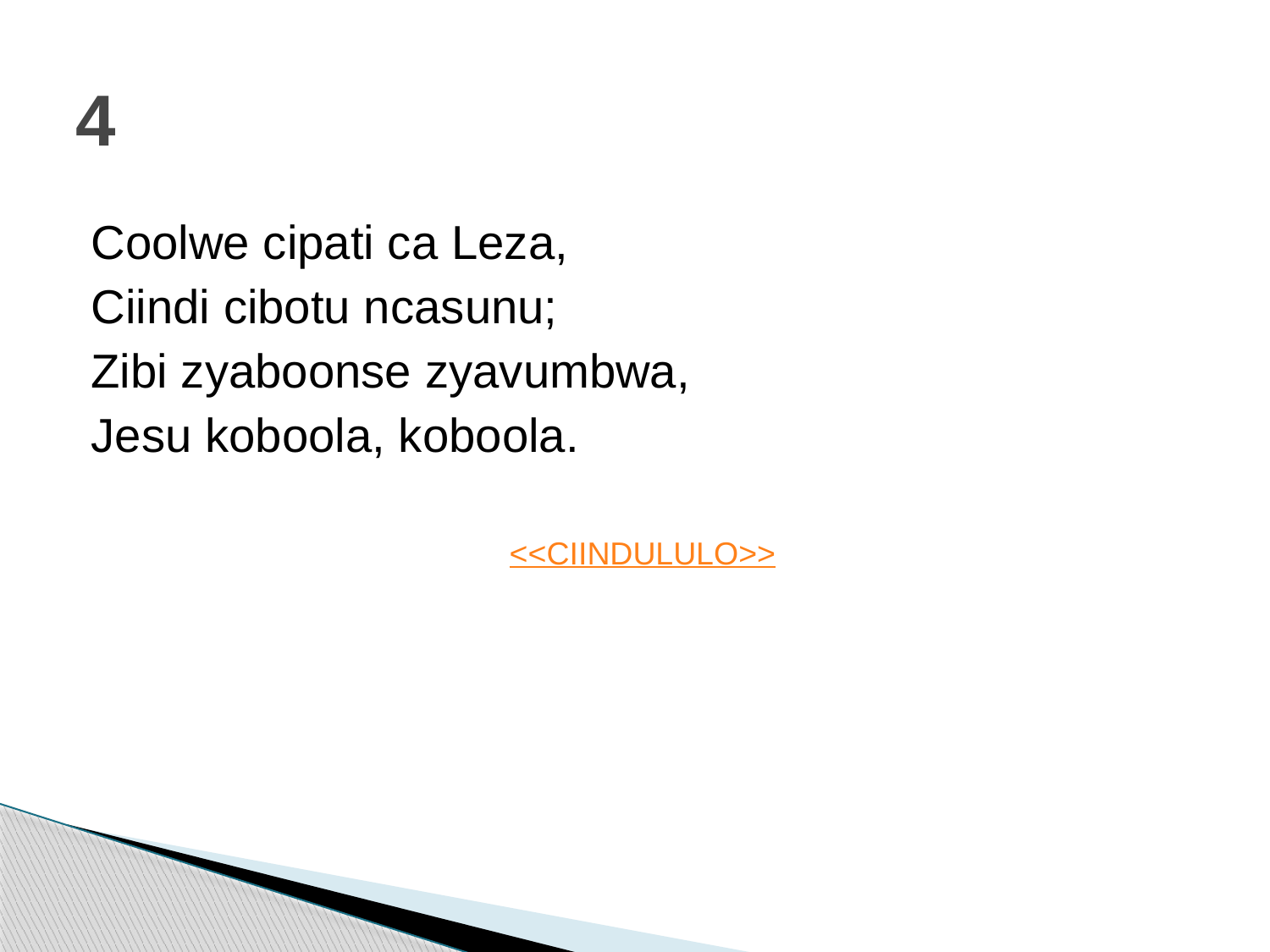

# 4
Coolwe cipati ca Leza,
Ciindi cibotu ncasunu;
Zibi zyaboonse zyavumbwa,
Jesu koboola, koboola.

<<CIINDULULO>>